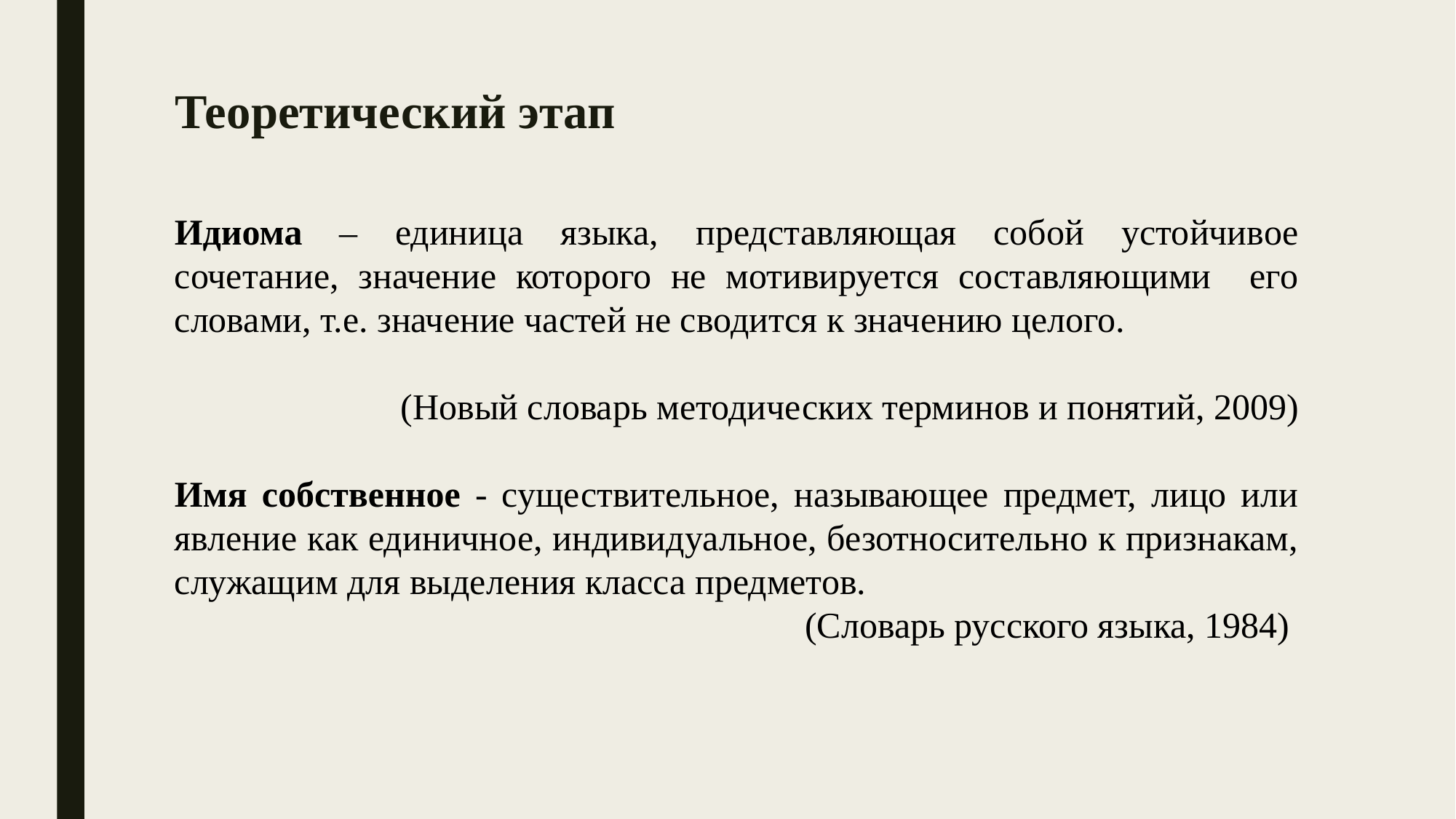

# Теоретический этап
Идиома – единица языка, представляющая собой устойчивое сочетание, значение которого не мотивируется составляющими  его словами, т.е. значение частей не сводится к значению целого.

(Новый словарь методических терминов и понятий, 2009)

Имя собственное - существительное, называющее предмет, лицо или явление как единичное, индивидуальное, безотносительно к признакам, служащим для выделения класса предметов.
(Словарь русского языка, 1984)